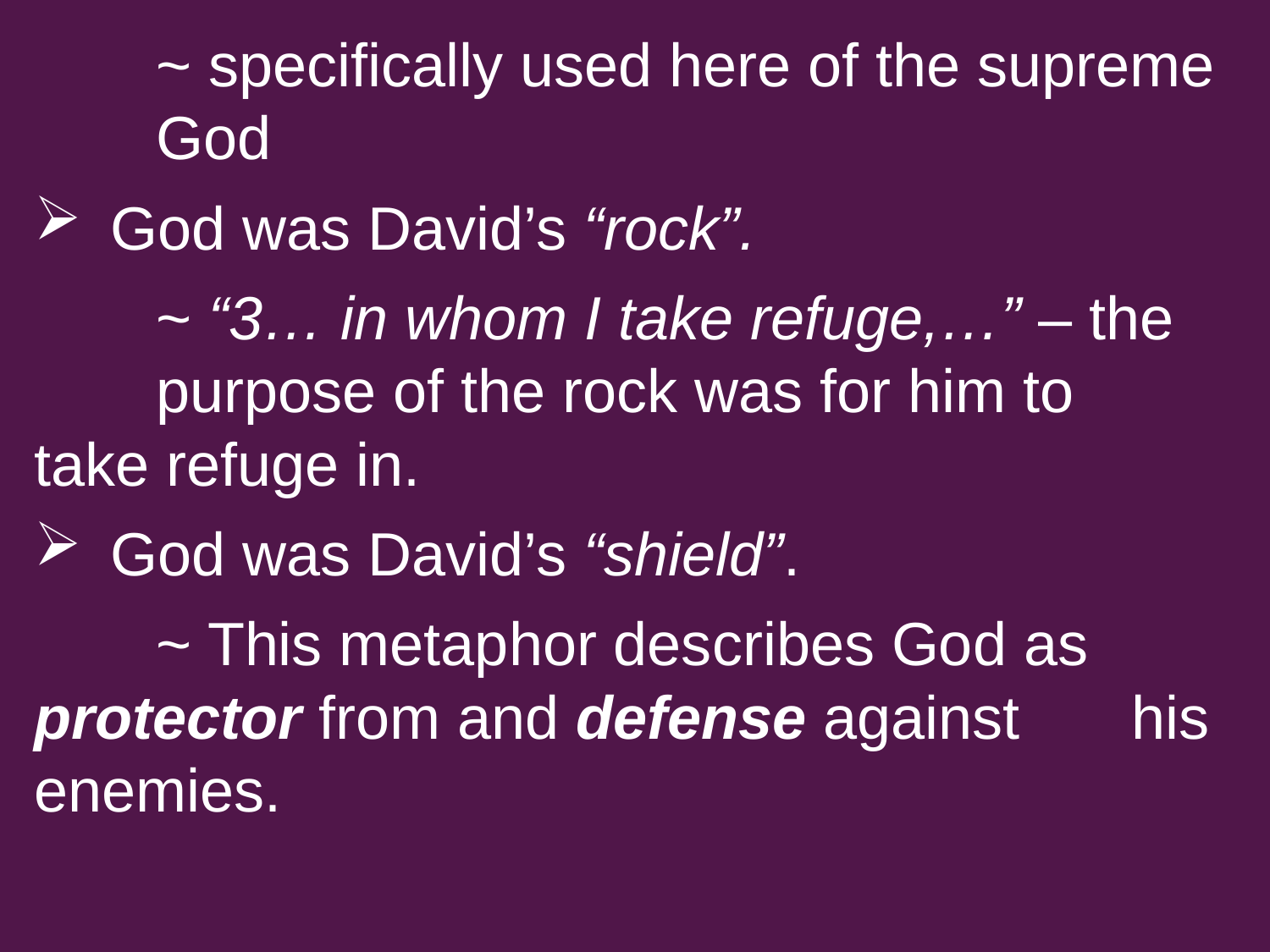

~ specifically used here of the supreme 					God
God was David’s “rock”.
		~ “3… in whom I take refuge,…” – the 					purpose of the rock was for him to 						take refuge in.
God was David’s “shield”.
		~ This metaphor describes God as 						protector from and defense against 					his enemies.